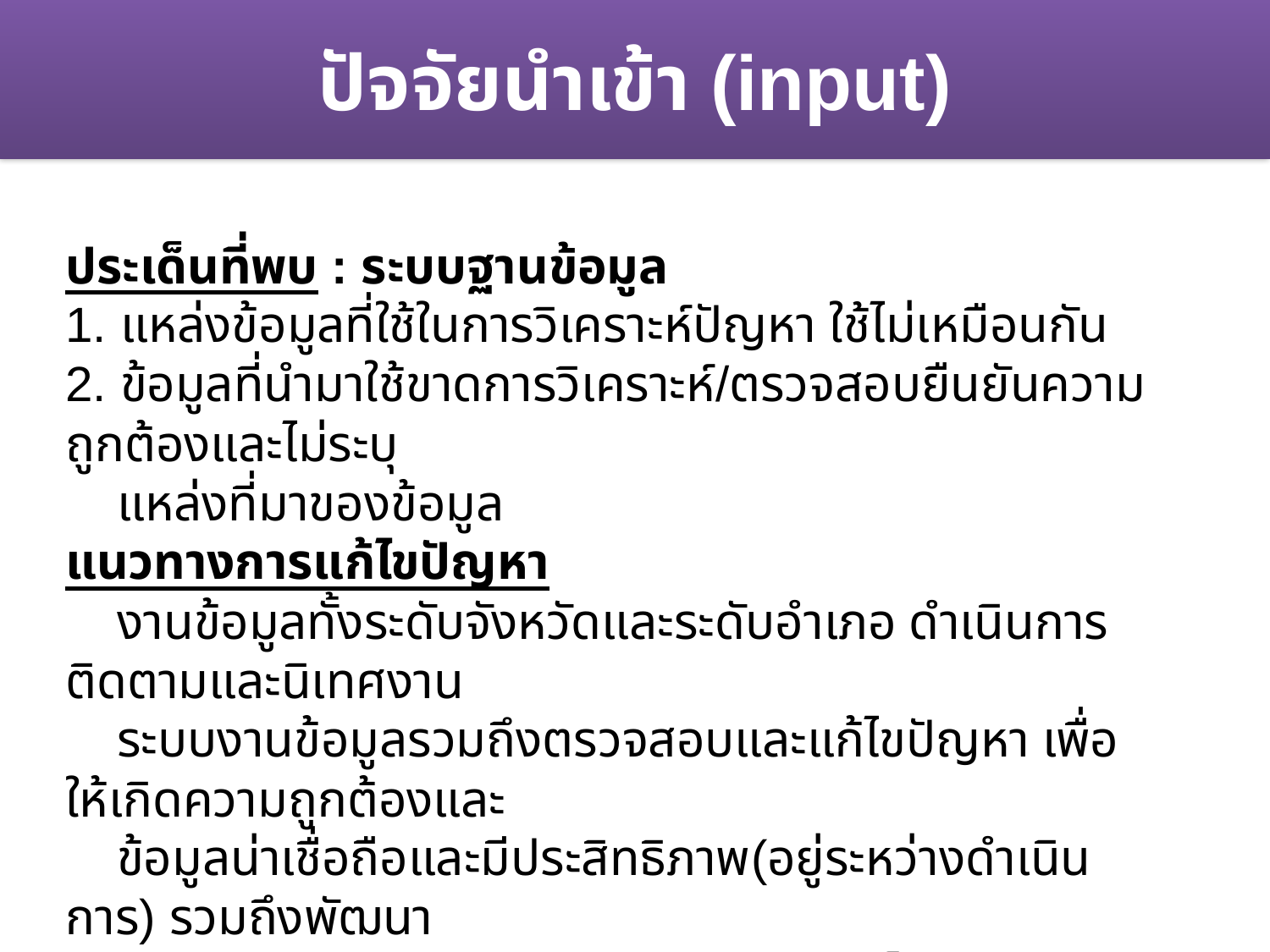

# ปัจจัยนำเข้า (input)
ประเด็นที่พบ : ระบบฐานข้อมูล
1. แหล่งข้อมูลที่ใช้ในการวิเคราะห์ปัญหา ใช้ไม่เหมือนกัน
2. ข้อมูลที่นำมาใช้ขาดการวิเคราะห์/ตรวจสอบยืนยันความถูกต้องและไม่ระบุ
    แหล่งที่มาของข้อมูล
แนวทางการแก้ไขปัญหา
    งานข้อมูลทั้งระดับจังหวัดและระดับอำเภอ ดำเนินการติดตามและนิเทศงาน
    ระบบงานข้อมูลรวมถึงตรวจสอบและแก้ไขปัญหา เพื่อให้เกิดความถูกต้องและ
    ข้อมูลน่าเชื่อถือและมีประสิทธิภาพ(อยู่ระหว่างดำเนินการ) รวมถึงพัฒนา
    ระบบข้อมูล/คุณภาพข้อมูล ให้สามารถใช้เป็นข้อมูลนำเข้าในการวางแผนและ
    ประเมินผล